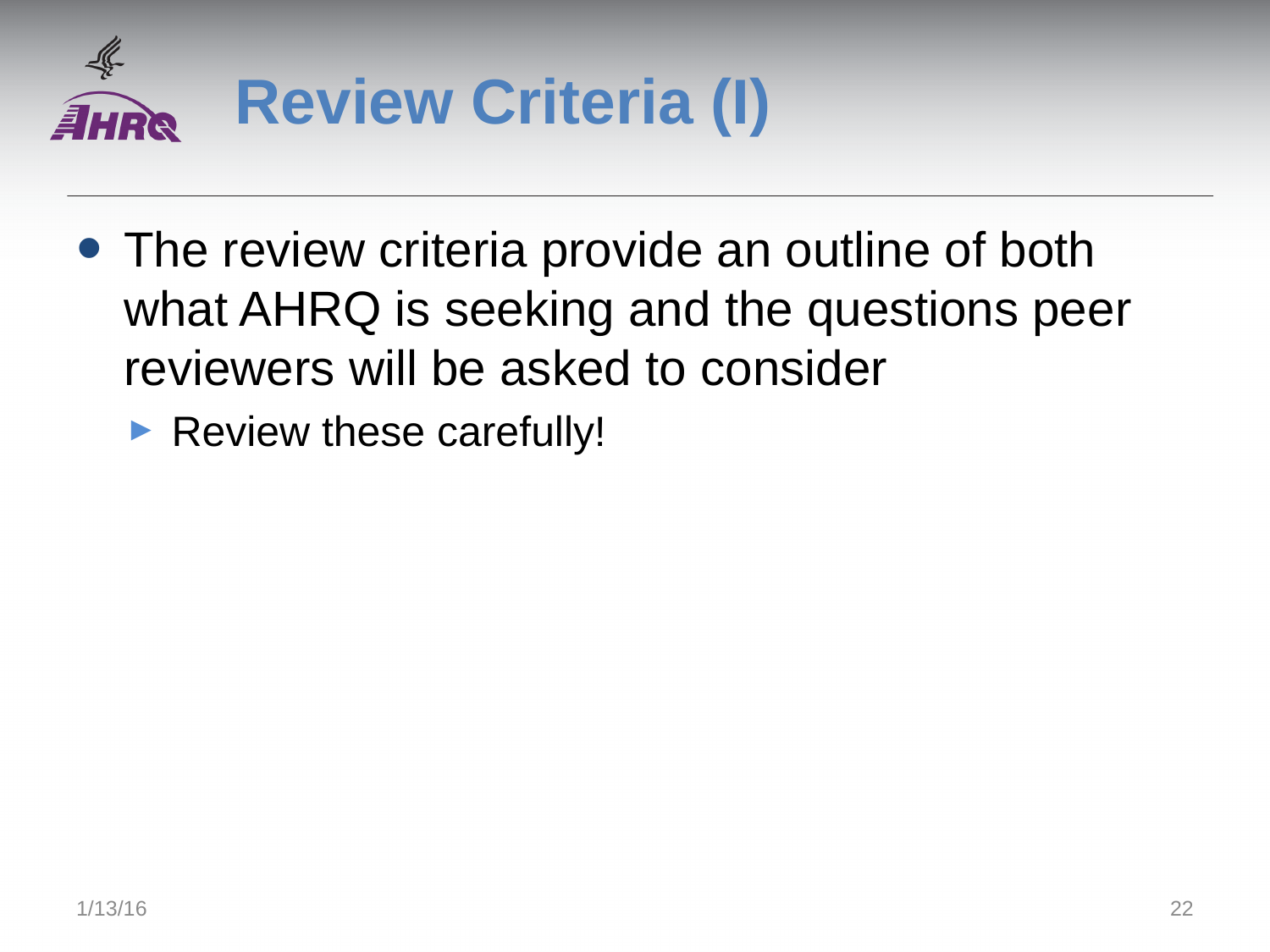

# Review Criteria (I)
The review criteria provide an outline of both what AHRQ is seeking and the questions peer reviewers will be asked to consider
Review these carefully!
1/13/16
22